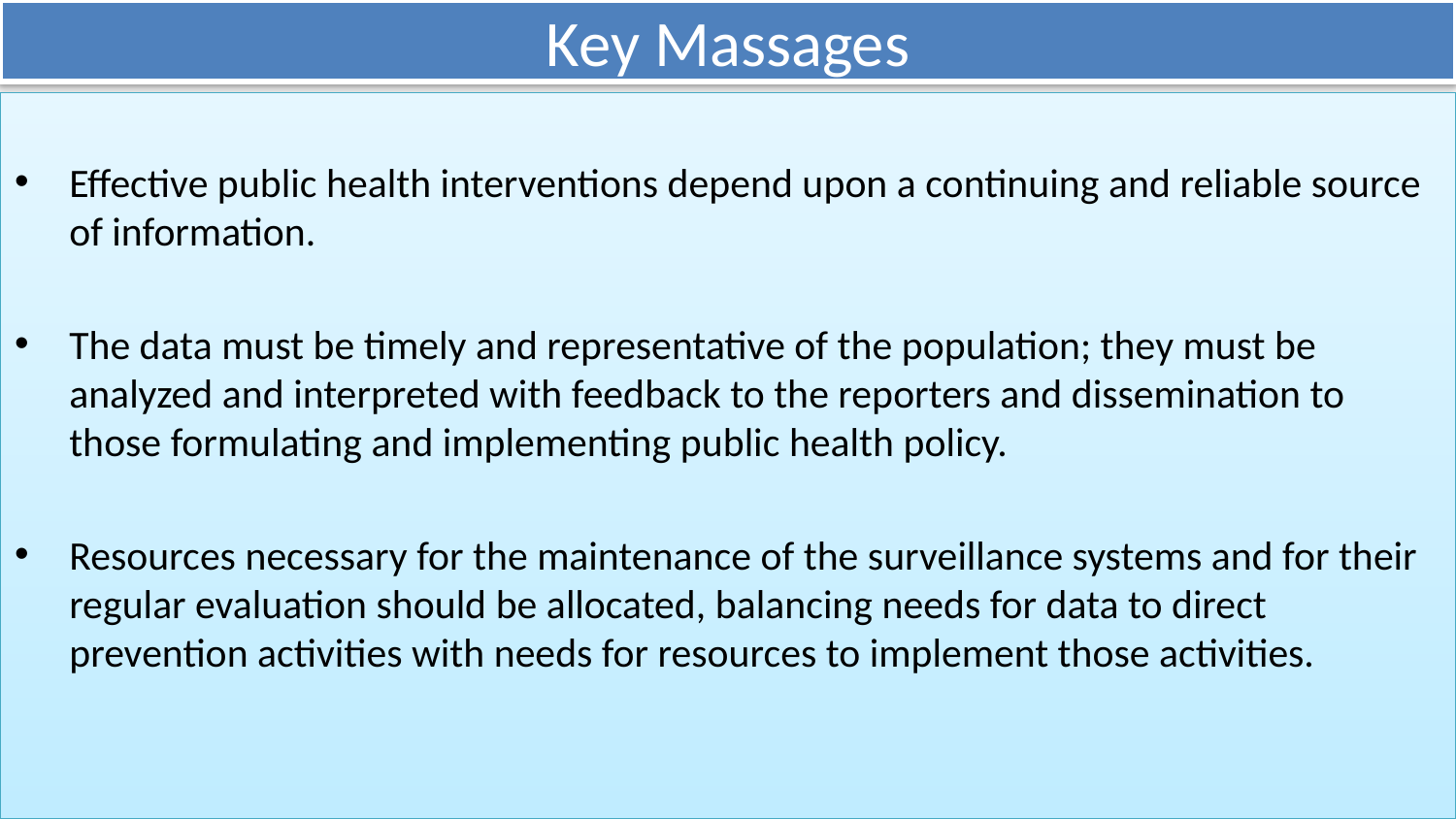

# Key Massages

Effective public health interventions depend upon a continuing and reliable source of information.

The data must be timely and representative of the population; they must be analyzed and interpreted with feedback to the reporters and dissemination to those formulating and implementing public health policy.

Resources necessary for the maintenance of the surveillance systems and for their regular evaluation should be allocated, balancing needs for data to direct prevention activities with needs for resources to implement those activities.

38